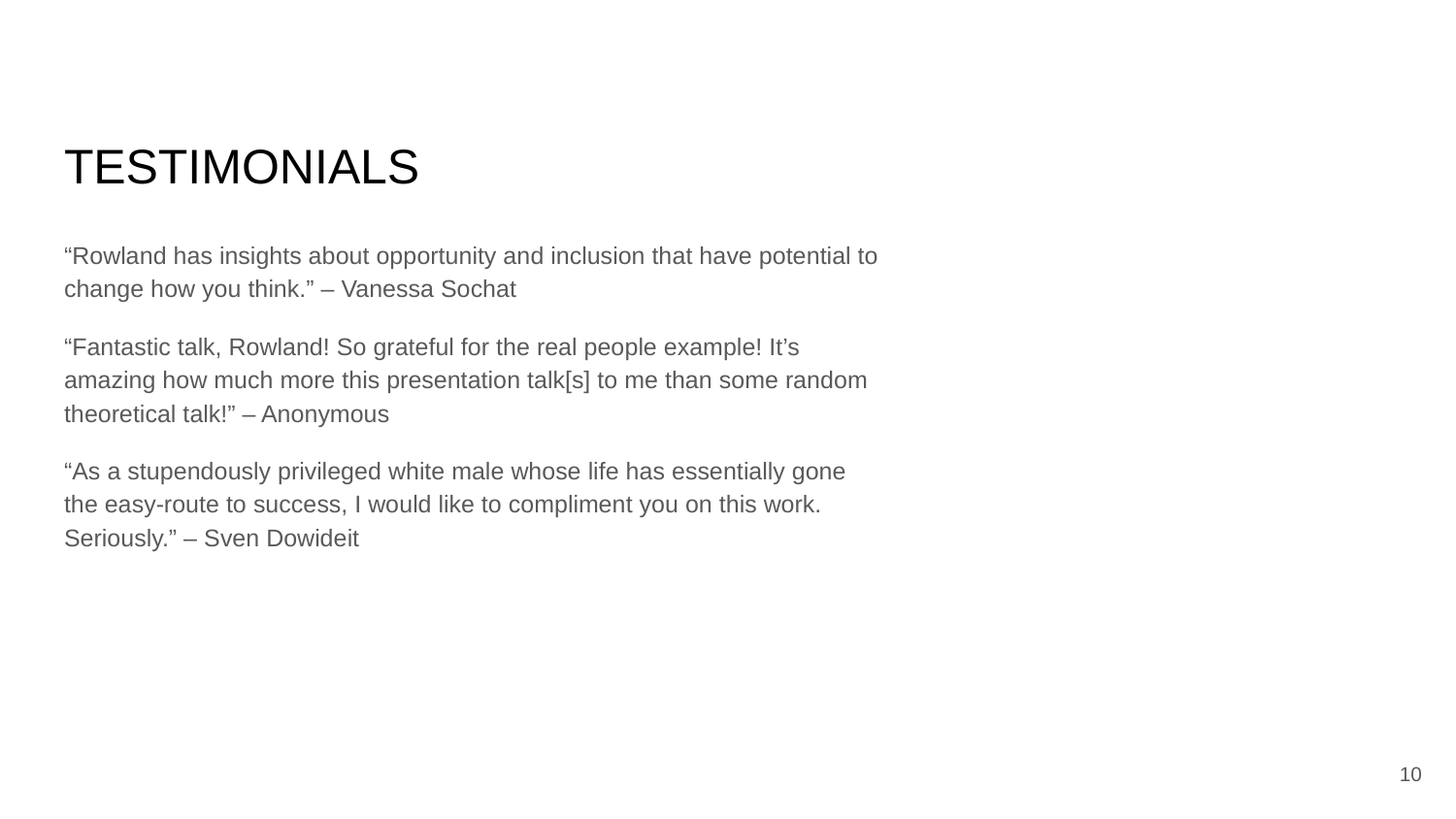

# TESTIMONIALS
“Rowland has insights about opportunity and inclusion that have potential to change how you think.” – Vanessa Sochat
“Fantastic talk, Rowland! So grateful for the real people example! It’s amazing how much more this presentation talk[s] to me than some random theoretical talk!” – Anonymous
“As a stupendously privileged white male whose life has essentially gone the easy-route to success, I would like to compliment you on this work. Seriously.” – Sven Dowideit
10